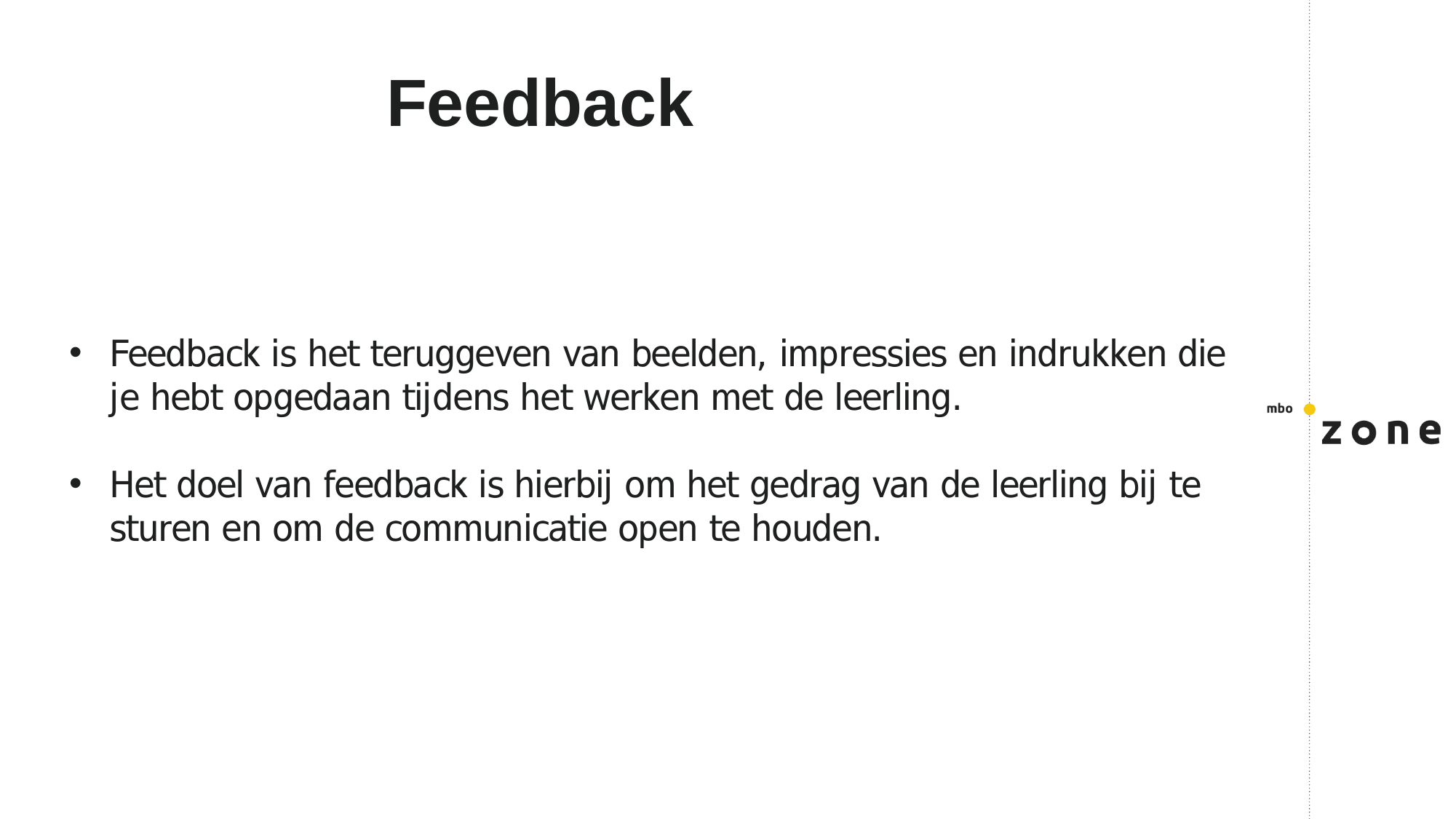

# Feedback
Feedback is het teruggeven van beelden, impressies en indrukken die je hebt opgedaan tijdens het werken met de leerling.

Het doel van feedback is hierbij om het gedrag van de leerling bij te sturen en om de communicatie open te houden.